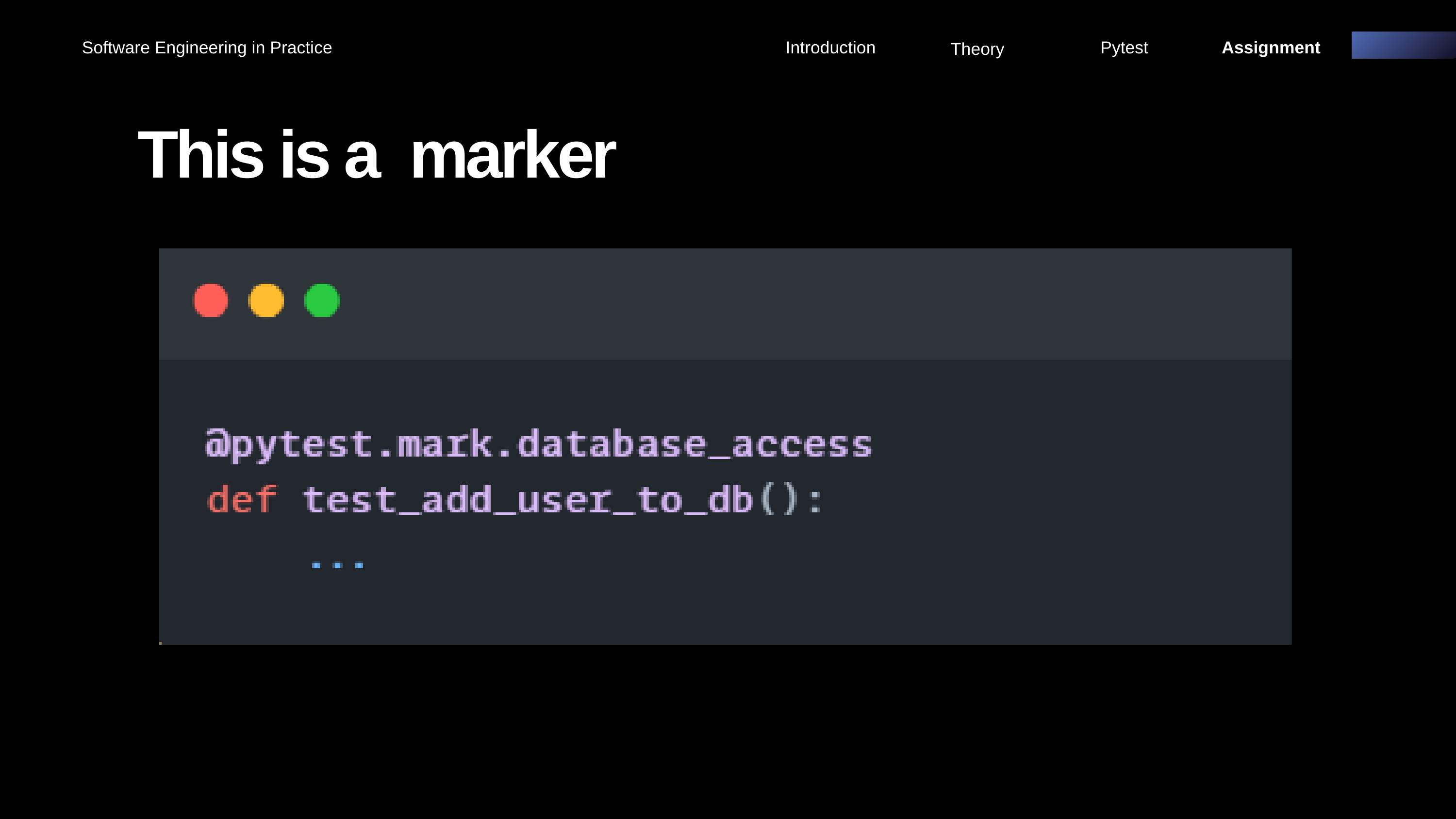

Software Engineering in Practice
Introduction
Pytest
Assignment
Theory
This is a  marker